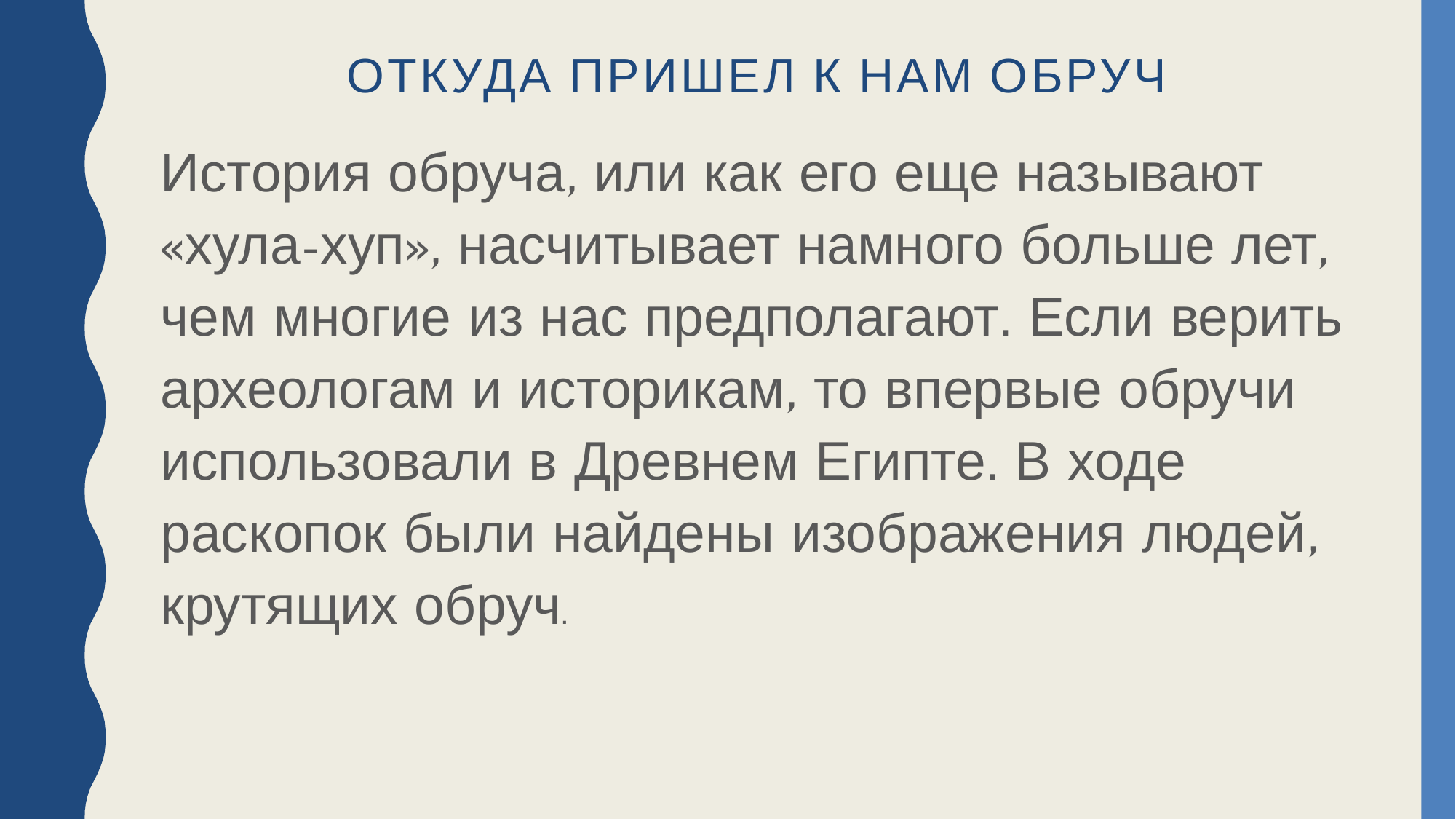

# Откуда пришел к нам обруч
История обруча, или как его еще называют «хула-хуп», насчитывает намного больше лет, чем многие из нас предполагают. Если верить археологам и историкам, то впервые обручи использовали в Древнем Египте. В ходе раскопок были найдены изображения людей, крутящих обруч.